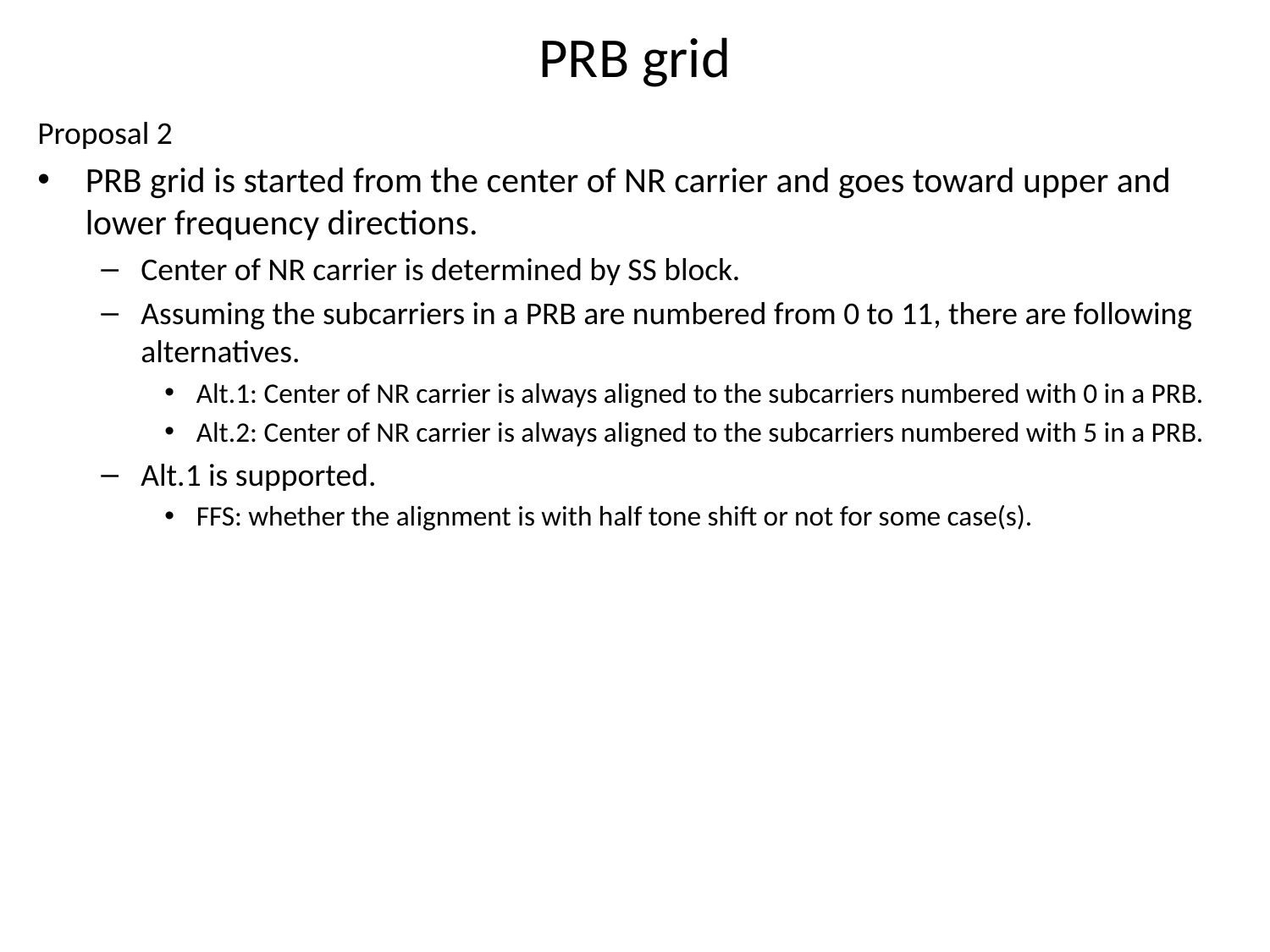

# PRB grid
Proposal 2
PRB grid is started from the center of NR carrier and goes toward upper and lower frequency directions.
Center of NR carrier is determined by SS block.
Assuming the subcarriers in a PRB are numbered from 0 to 11, there are following alternatives.
Alt.1: Center of NR carrier is always aligned to the subcarriers numbered with 0 in a PRB.
Alt.2: Center of NR carrier is always aligned to the subcarriers numbered with 5 in a PRB.
Alt.1 is supported.
FFS: whether the alignment is with half tone shift or not for some case(s).